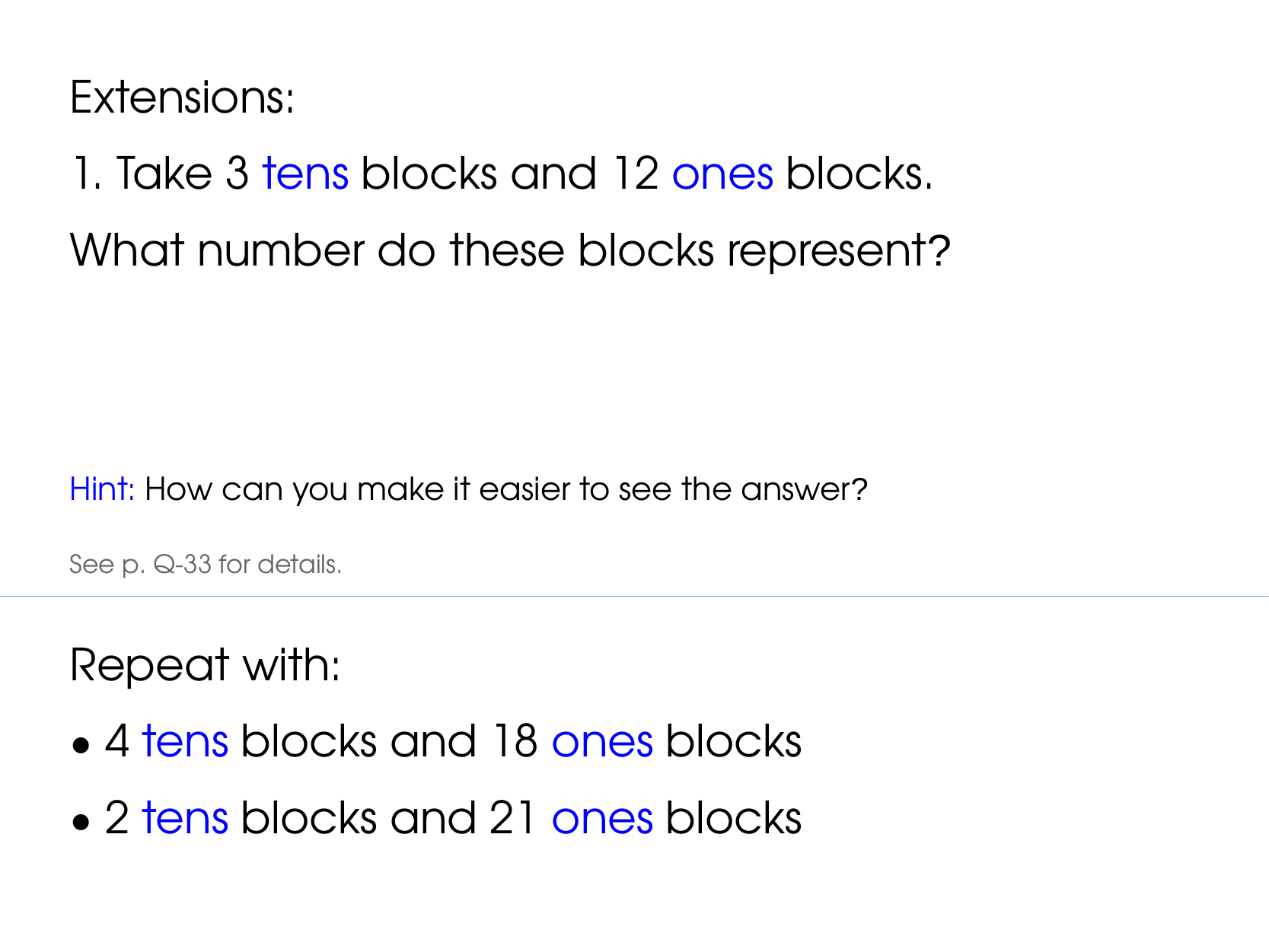

Extensions:
1. Take 3 tens blocks and 12 ones blocks.
What number do these blocks represent?
Hint: How can you make it easier to see the answer?
See p. Q-33 for details.
Repeat with:
• 4 tens blocks and 18 ones blocks
• 2 tens blocks and 21 ones blocks